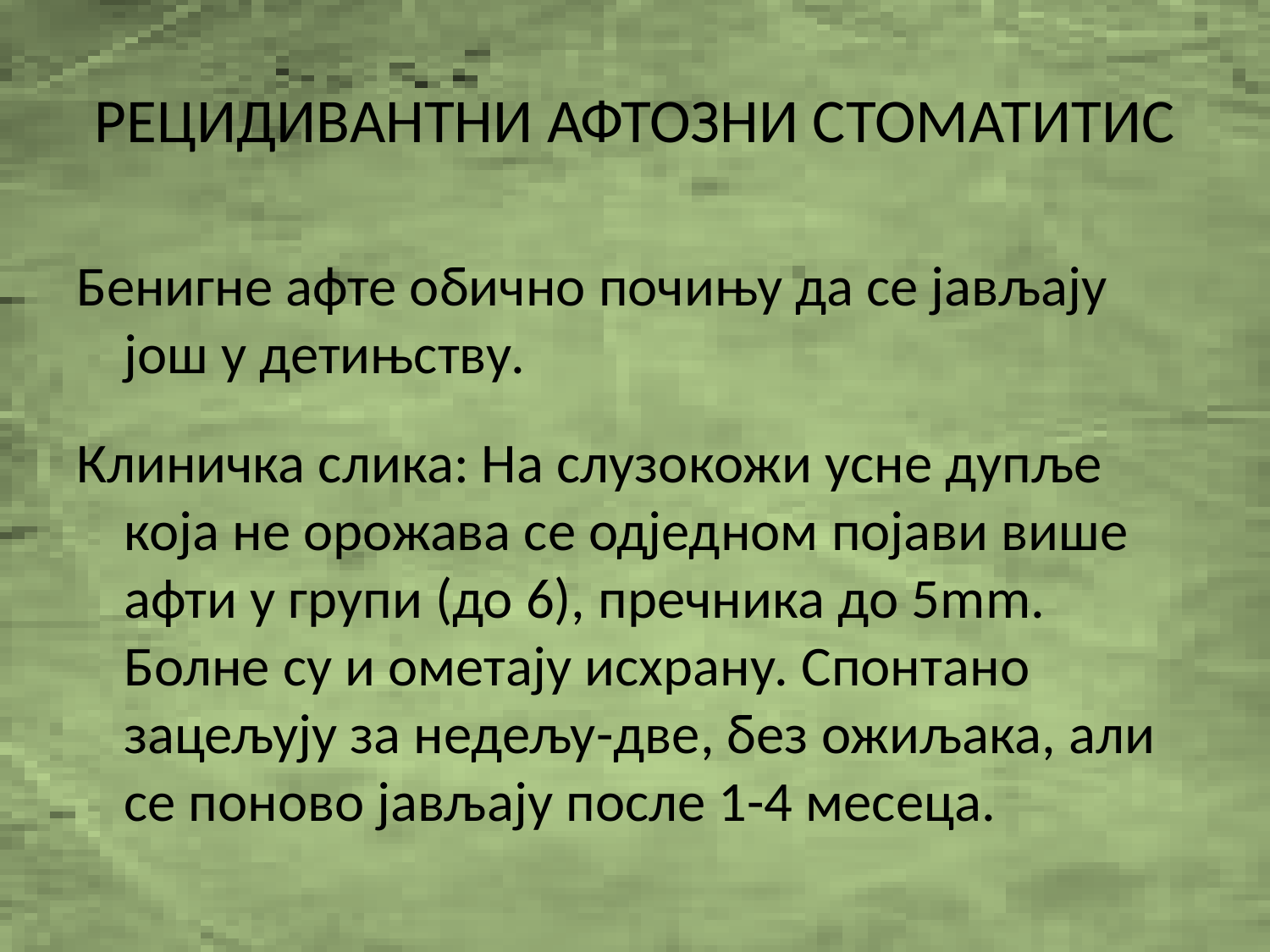

# РЕЦИДИВАНТНИ АФТОЗНИ СТОМАТИТИС
Бенигне афте обично почињу да се јављају још у детињству.

Клиничка слика: На слузокожи усне дупље која не орожава се одједном појави више афти у групи (до 6), пречника до 5mm. Болне су и ометају исхрану. Спонтано зацељују за недељу-две, без ожиљака, али се поново јављају после 1-4 месеца.